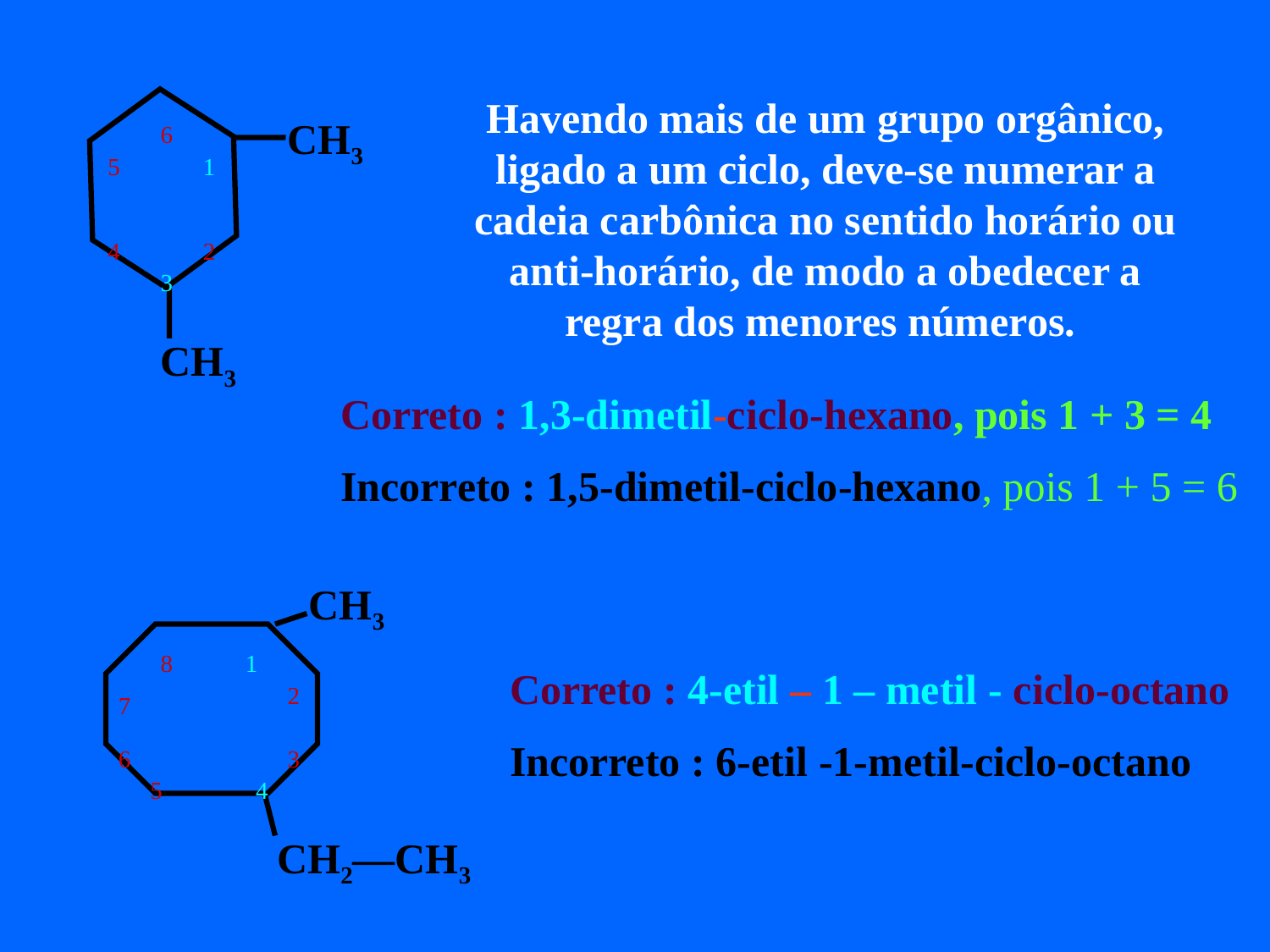

6
Havendo mais de um grupo orgânico, ligado a um ciclo, deve-se numerar a cadeia carbônica no sentido horário ou anti-horário, de modo a obedecer a regra dos menores números.
CH3

CH3
5
1
4
2
3
Correto : 1,3-dimetil-ciclo-hexano, pois 1 + 3 = 4
Incorreto : 1,5-dimetil-ciclo-hexano, pois 1 + 5 = 6
CH3

CH2—CH3
8
1
2
7
Correto : 4-etil – 1 – metil - ciclo-octano
Incorreto : 6-etil -1-metil-ciclo-octano
6
3
5
4